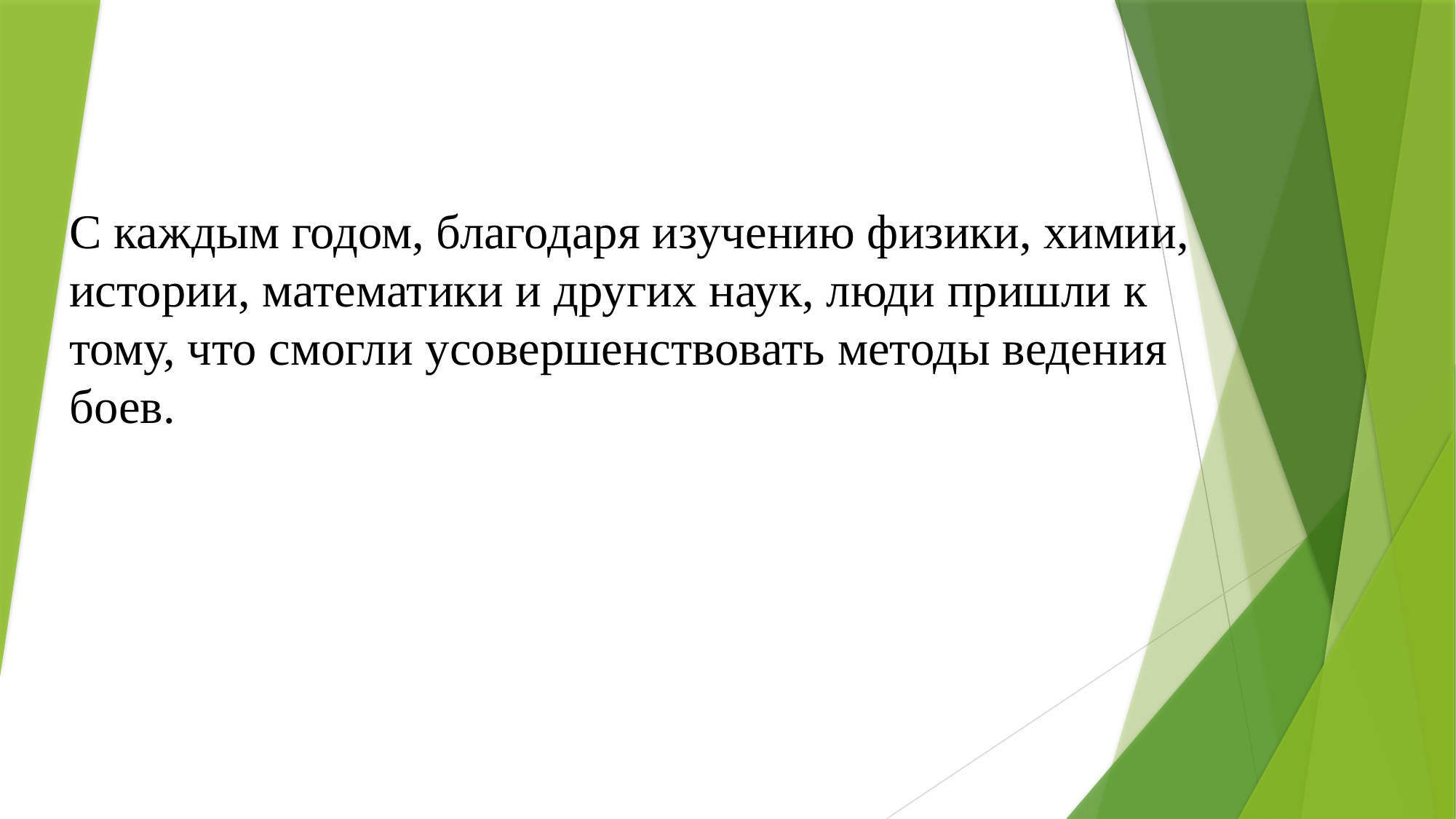

С каждым годом, благодаря изучению физики, химии, истории, математики и других наук, люди пришли к тому, что смогли усовершенствовать методы ведения боев.